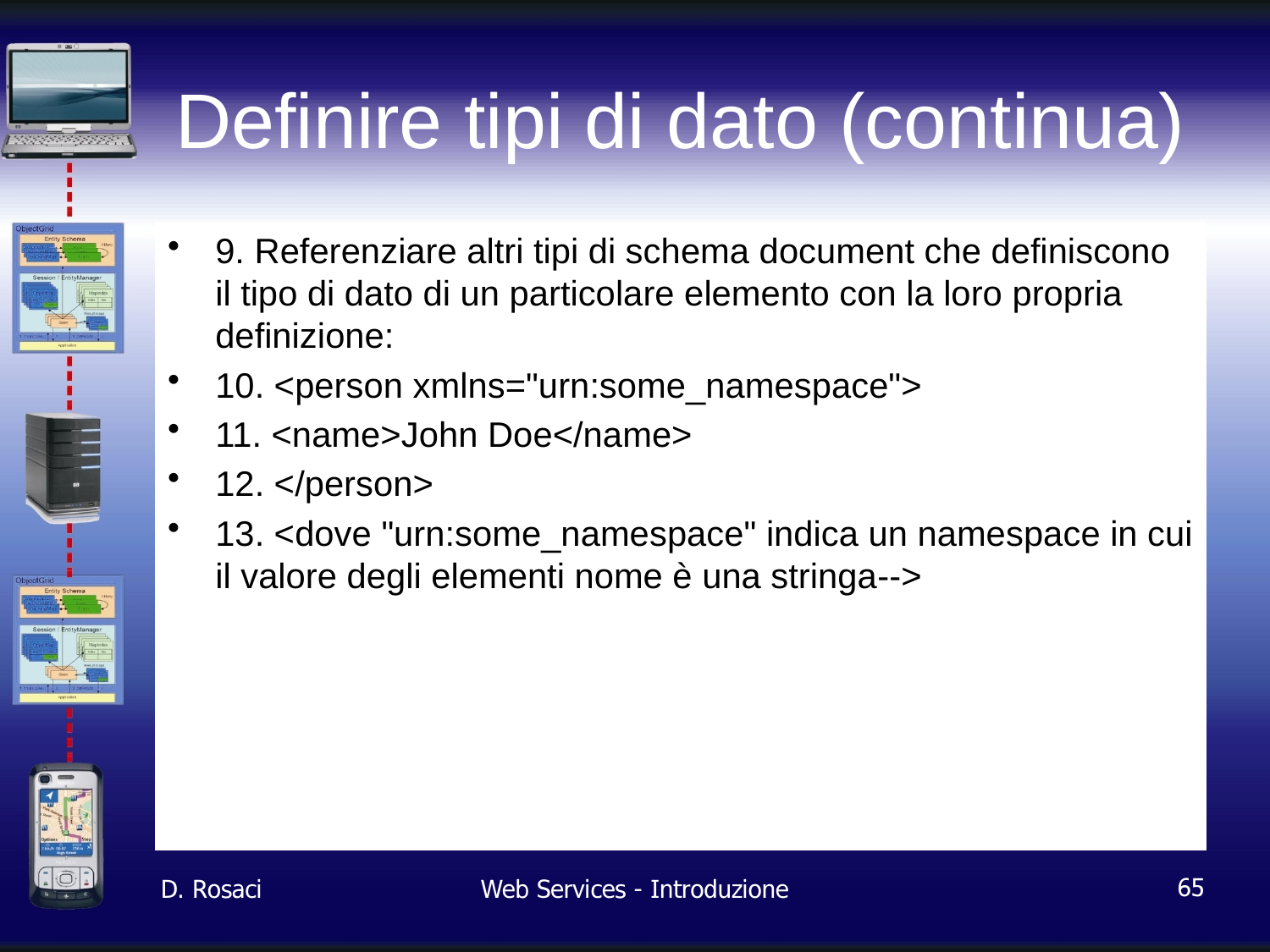

# Definire tipi di dato (continua)
9. Referenziare altri tipi di schema document che definiscono il tipo di dato di un particolare elemento con la loro propria definizione:
10. <person xmlns="urn:some_namespace">
11. <name>John Doe</name>
12. </person>
13. <dove "urn:some_namespace" indica un namespace in cui il valore degli elementi nome è una stringa-->

D. Rosaci
Web Services - Introduzione